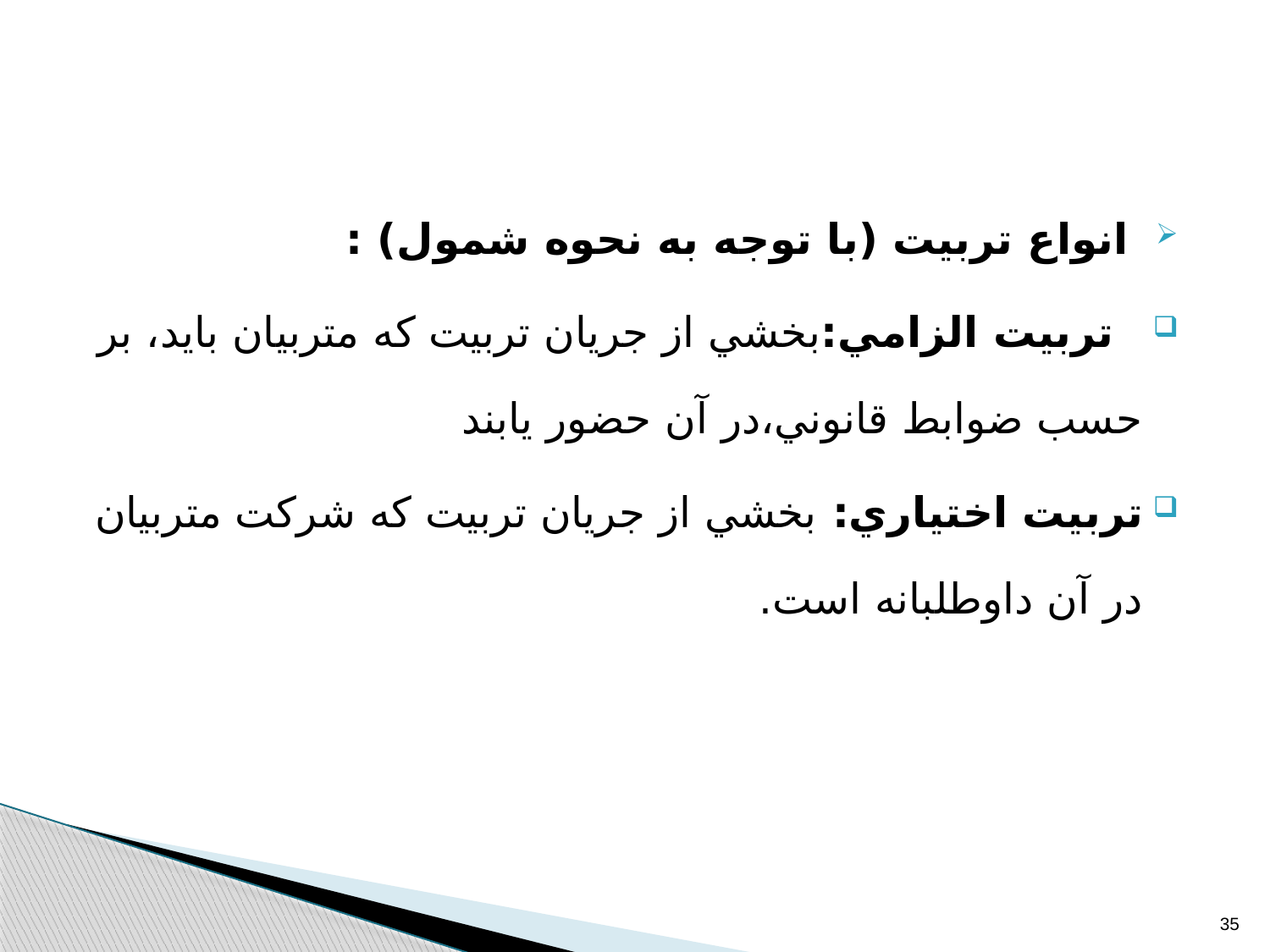

#
 انواع تربیت (با توجه به نحوه شمول) :
  تربيت الزامي:بخشي از جريان تربيت که متربيان بايد، بر حسب ضوابط قانوني،در آن حضور یابند
تربيت اختياري: بخشي از جريان تربيت که شرکت متربيان در آن داوطلبانه است.

35